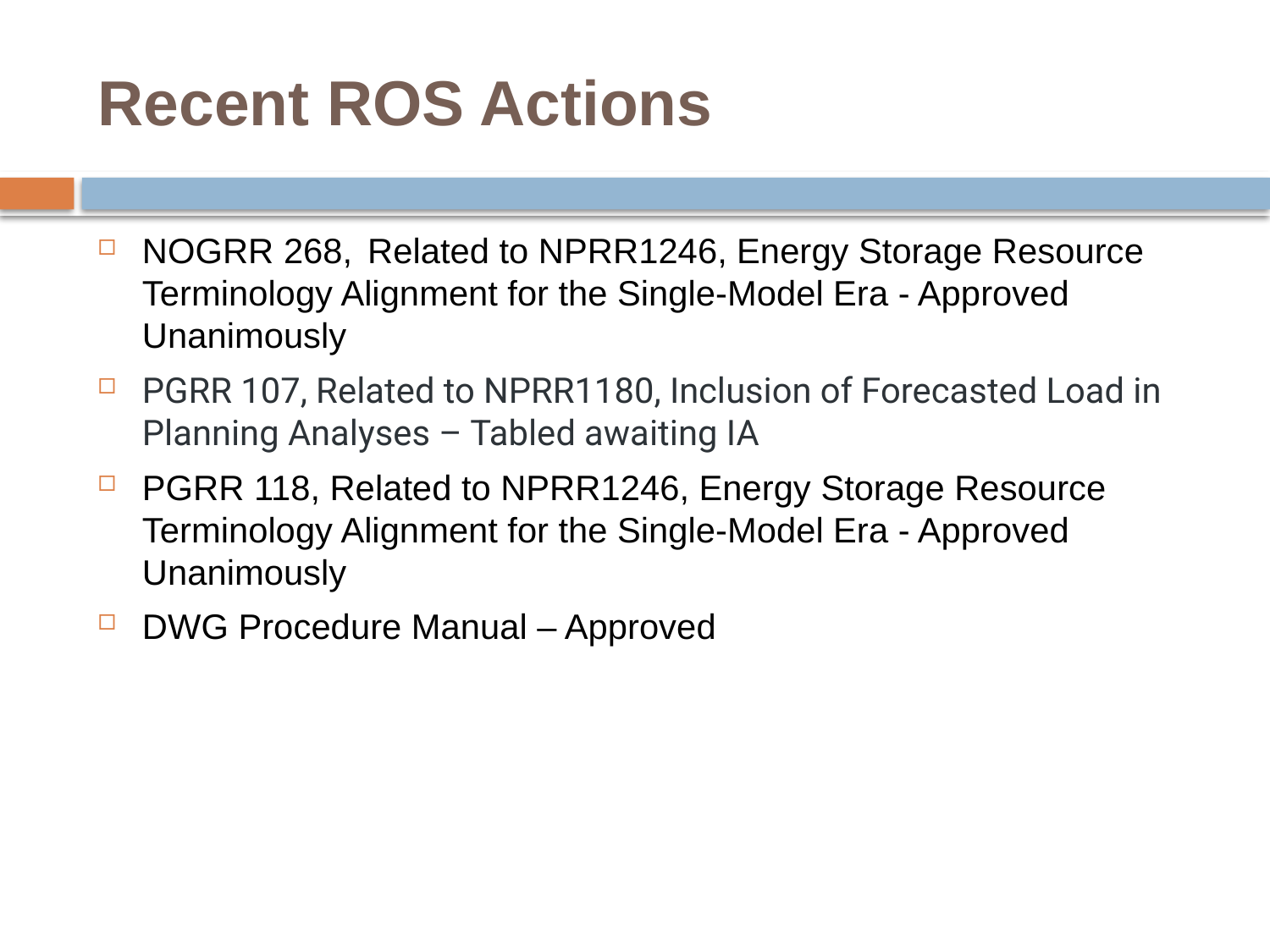

# Recent ROS Actions
NOGRR 268,  Related to NPRR1246, Energy Storage Resource Terminology Alignment for the Single-Model Era - Approved Unanimously
PGRR 107, Related to NPRR1180, Inclusion of Forecasted Load in Planning Analyses – Tabled awaiting IA
PGRR 118, Related to NPRR1246, Energy Storage Resource Terminology Alignment for the Single-Model Era - Approved Unanimously
DWG Procedure Manual – Approved